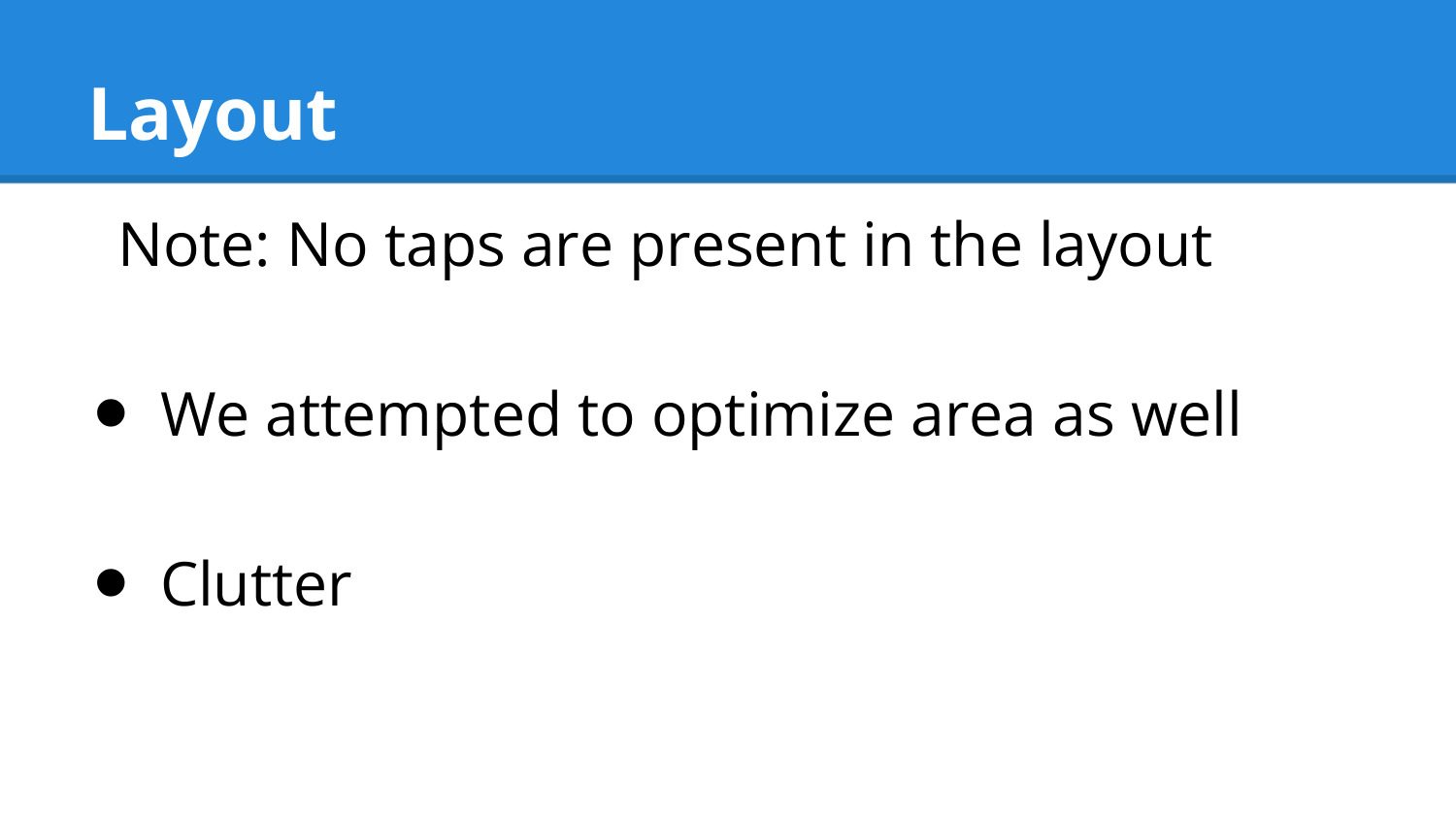

# Layout
Note: No taps are present in the layout

We attempted to optimize area as well

Clutter